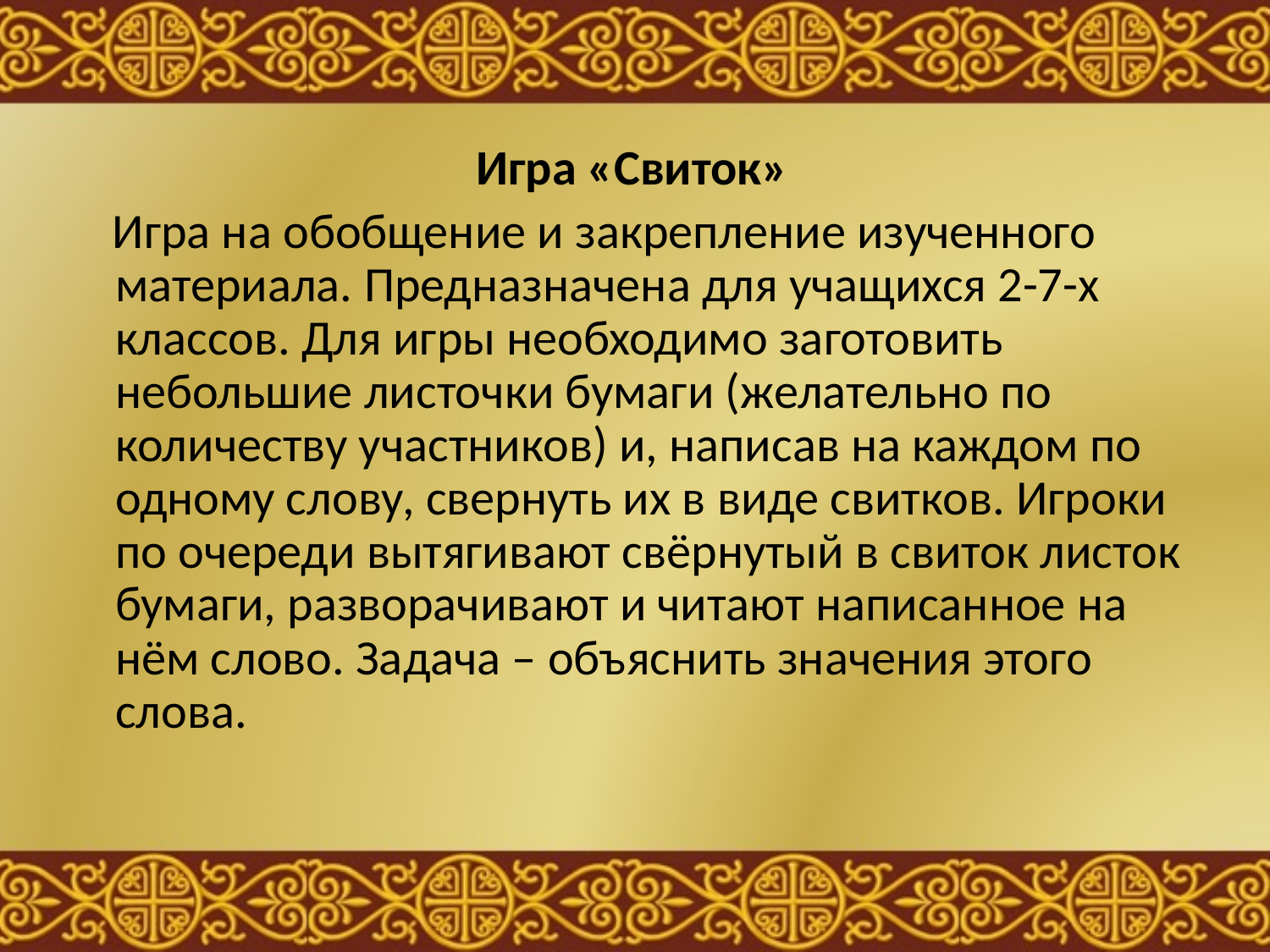

Игра «Свиток»
    Игра на обобщение и закрепление изученного материала. Предназначена для учащихся 2-7-х классов. Для игры необходимо заготовить небольшие листочки бумаги (желательно по количеству участников) и, написав на каждом по одному слову, свернуть их в виде свитков. Игроки по очереди вытягивают свёрнутый в свиток листок бумаги, разворачивают и читают написанное на нём слово. Задача – объяснить значения этого слова.